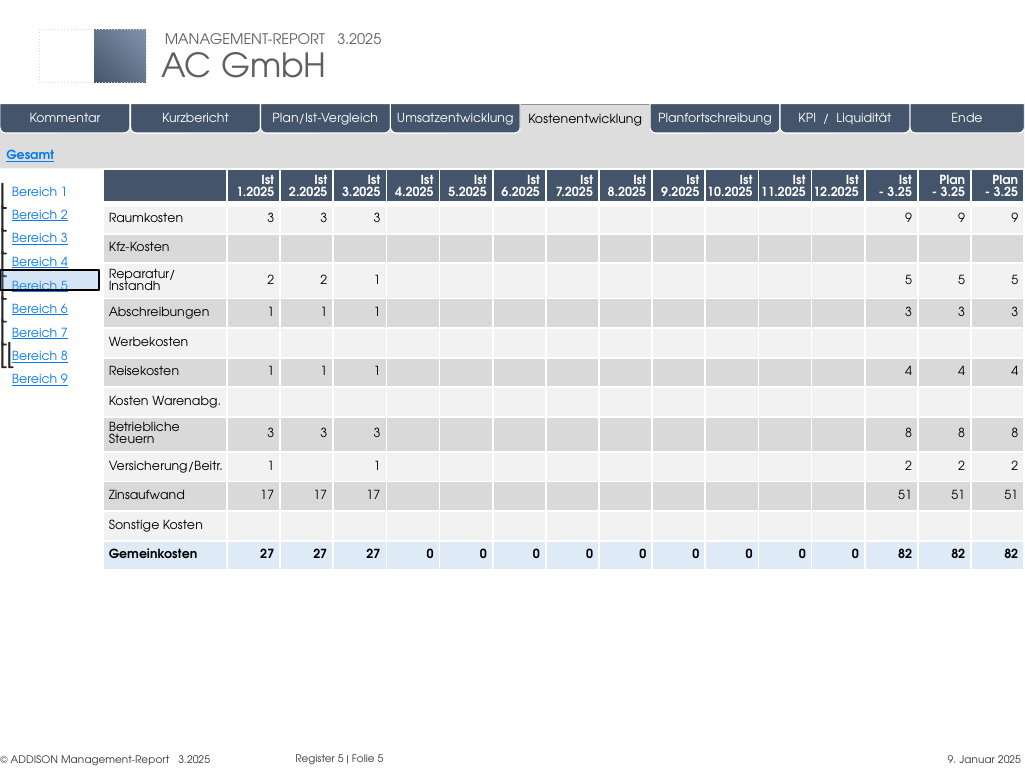

|  |  |  |  |  |  |
| --- | --- | --- | --- | --- | --- |
Eigene Folien
|  | Ist 1.2025 | Ist 2.2025 | Ist 3.2025 | Ist 4.2025 | Ist 5.2025 | Ist 6.2025 | Ist 7.2025 | Ist 8.2025 | Ist 9.2025 | Ist 10.2025 | Ist 11.2025 | Ist 12.2025 | Ist - 3.25 | Plan - 3.25 | Plan - 3.25 |
| --- | --- | --- | --- | --- | --- | --- | --- | --- | --- | --- | --- | --- | --- | --- | --- |
| Raumkosten | 3 | 3 | 3 |  |  |  |  |  |  |  |  |  | 9 | 9 | 9 |
| Kfz-Kosten |  |  |  |  |  |  |  |  |  |  |  |  |  |  |  |
| Reparatur/Instandh | 2 | 2 | 1 |  |  |  |  |  |  |  |  |  | 5 | 5 | 5 |
| Abschreibungen | 1 | 1 | 1 |  |  |  |  |  |  |  |  |  | 3 | 3 | 3 |
| Werbekosten |  |  |  |  |  |  |  |  |  |  |  |  |  |  |  |
| Reisekosten | 1 | 1 | 1 |  |  |  |  |  |  |  |  |  | 4 | 4 | 4 |
| Kosten Warenabg. |  |  |  |  |  |  |  |  |  |  |  |  |  |  |  |
| Betriebliche Steuern | 3 | 3 | 3 |  |  |  |  |  |  |  |  |  | 8 | 8 | 8 |
| Versicherung/Beitr. | 1 |  | 1 |  |  |  |  |  |  |  |  |  | 2 | 2 | 2 |
| Zinsaufwand | 17 | 17 | 17 |  |  |  |  |  |  |  |  |  | 51 | 51 | 51 |
| Sonstige Kosten |  |  |  |  |  |  |  |  |  |  |  |  |  |  |  |
| Gemeinkosten | 27 | 27 | 27 | 0 | 0 | 0 | 0 | 0 | 0 | 0 | 0 | 0 | 82 | 82 | 82 |

# Register 5 | Folie 5